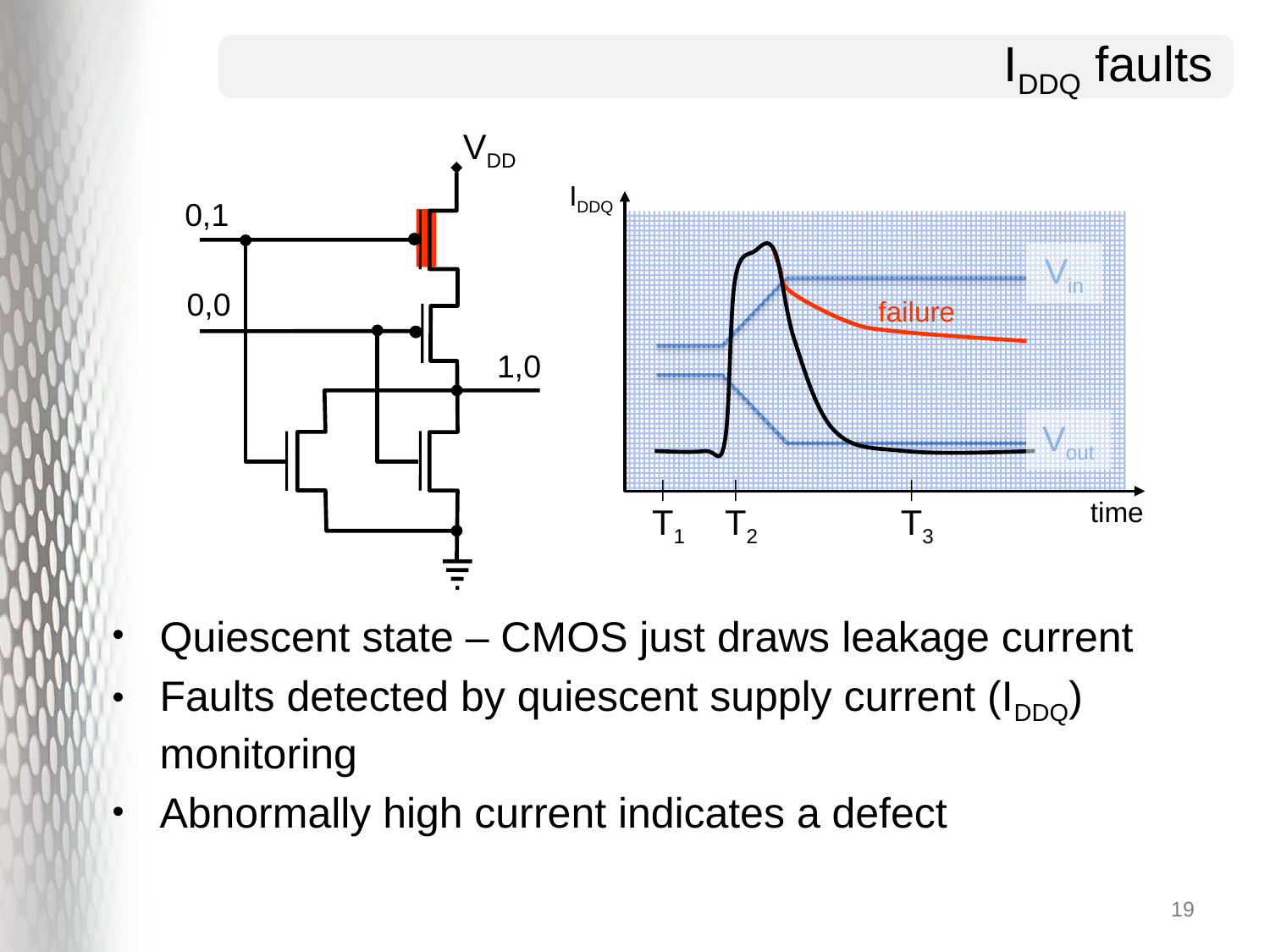

# IDDQ faults
VDD

0,1

0,0

1,0

IDDQ

failure

time
T1
T2
T3
Vin

Vout
Quiescent state – CMOS just draws leakage current
Faults detected by quiescent supply current (IDDQ) monitoring
Abnormally high current indicates a defect